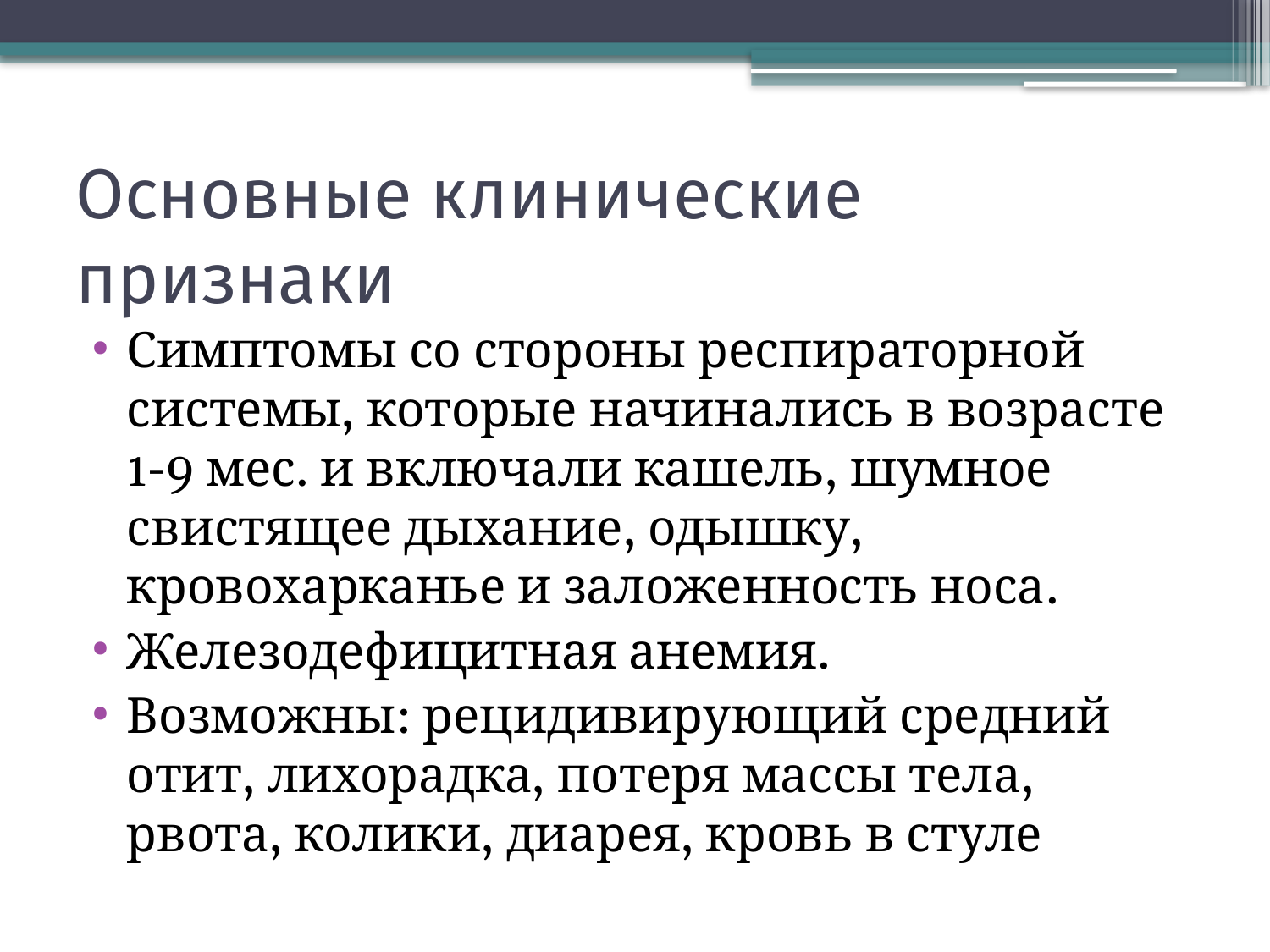

# Основные клинические признаки
Симптомы со стороны респираторной системы, которые начинались в возрасте 1-9 мес. и включали кашель, шумное  свистящее дыхание, одышку, кровохарканье и заложенность носа.
Железодефицитная анемия.
Возможны: рецидивирующий средний отит, лихорадка, потеря массы тела, рвота, колики, диарея, кровь в стуле